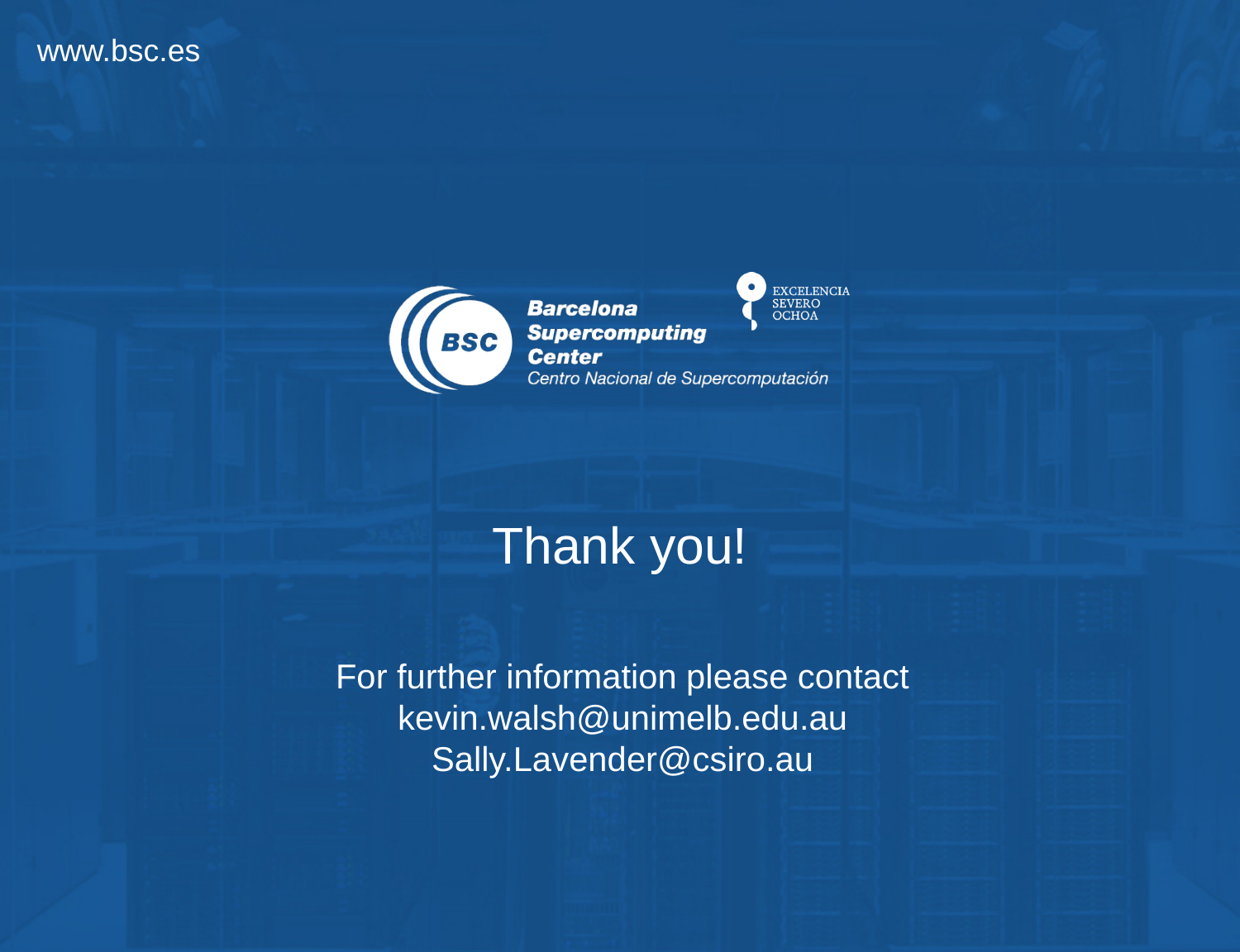

Thank you!
For further information please contact
kevin.walsh@unimelb.edu.au
Sally.Lavender@csiro.au